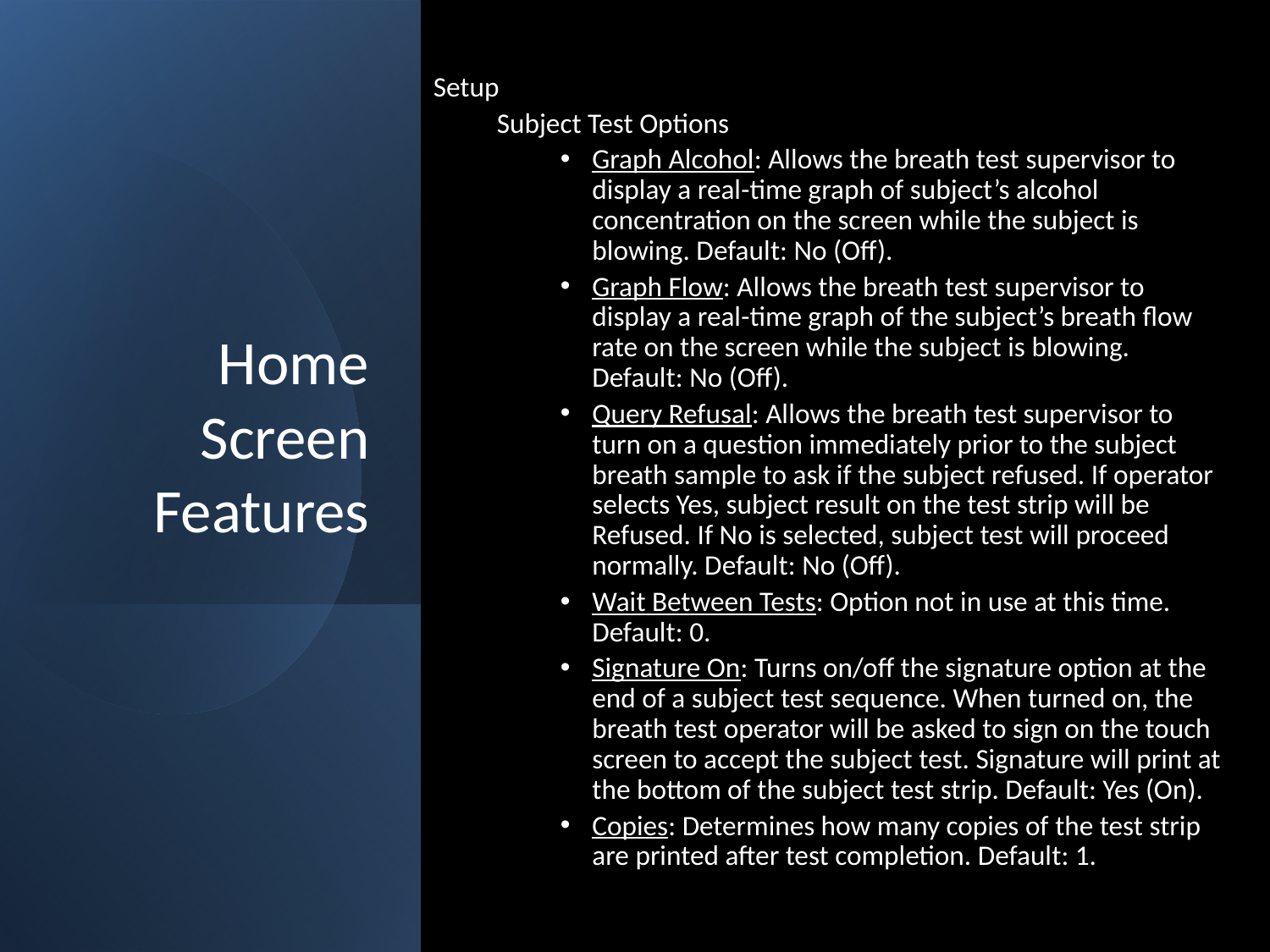

Setup
Subject Test Options
Graph Alcohol: Allows the breath test supervisor to display a real-time graph of subject’s alcohol concentration on the screen while the subject is blowing. Default: No (Off).
Graph Flow: Allows the breath test supervisor to display a real-time graph of the subject’s breath flow rate on the screen while the subject is blowing. Default: No (Off).
Query Refusal: Allows the breath test supervisor to turn on a question immediately prior to the subject breath sample to ask if the subject refused. If operator selects Yes, subject result on the test strip will be Refused. If No is selected, subject test will proceed normally. Default: No (Off).
Wait Between Tests: Option not in use at this time. Default: 0.
Signature On: Turns on/off the signature option at the end of a subject test sequence. When turned on, the breath test operator will be asked to sign on the touch screen to accept the subject test. Signature will print at the bottom of the subject test strip. Default: Yes (On).
Copies: Determines how many copies of the test strip are printed after test completion. Default: 1.
# Home Screen Features

Approved and Issued: 2025.10.01